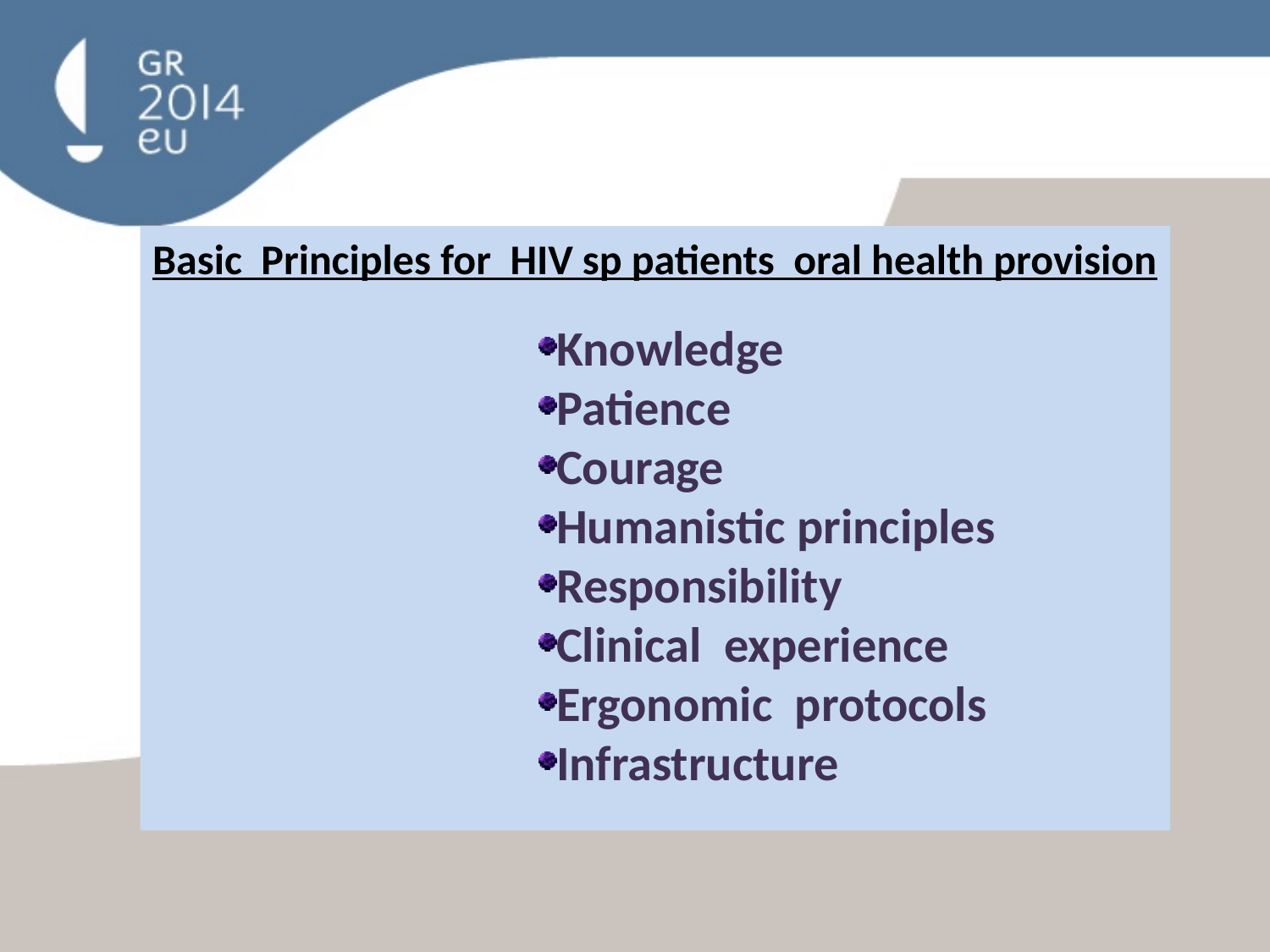

Basic  Principles for  HIV sp patients  oral health provision

Knowledge
Patience
Courage
Humanistic principles
Responsibility
Clinical  experience
Ergonomic  protocols
Infrastructure